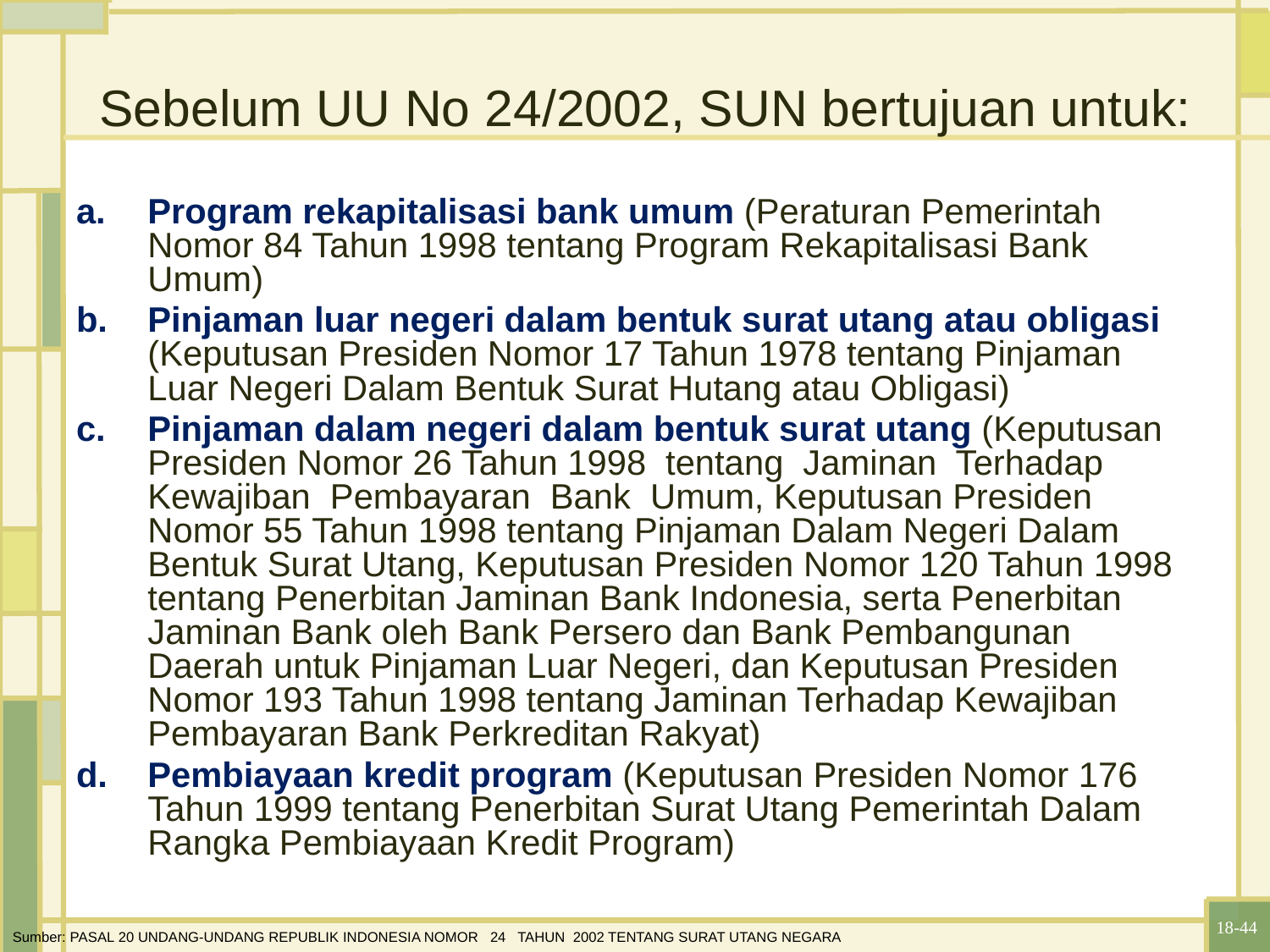

# Sebelum UU No 24/2002, SUN bertujuan untuk:
Program rekapitalisasi bank umum (Peraturan Pemerintah Nomor 84 Tahun 1998 tentang Program Rekapitalisasi Bank Umum)
Pinjaman luar negeri dalam bentuk surat utang atau obligasi (Keputusan Presiden Nomor 17 Tahun 1978 tentang Pinjaman Luar Negeri Dalam Bentuk Surat Hutang atau Obligasi)
Pinjaman dalam negeri dalam bentuk surat utang (Keputusan Presiden Nomor 26 Tahun 1998  tentang  Jaminan  Terhadap  Kewajiban  Pembayaran  Bank  Umum, Keputusan Presiden Nomor 55 Tahun 1998 tentang Pinjaman Dalam Negeri Dalam Bentuk Surat Utang, Keputusan Presiden Nomor 120 Tahun 1998 tentang Penerbitan Jaminan Bank Indonesia, serta Penerbitan Jaminan Bank oleh Bank Persero dan Bank Pembangunan Daerah untuk Pinjaman Luar Negeri, dan Keputusan Presiden Nomor 193 Tahun 1998 tentang Jaminan Terhadap Kewajiban Pembayaran Bank Perkreditan Rakyat)
Pembiayaan kredit program (Keputusan Presiden Nomor 176 Tahun 1999 tentang Penerbitan Surat Utang Pemerintah Dalam Rangka Pembiayaan Kredit Program)
Sumber: PASAL 20 UNDANG-UNDANG REPUBLIK INDONESIA NOMOR   24   TAHUN  2002 TENTANG SURAT UTANG NEGARA